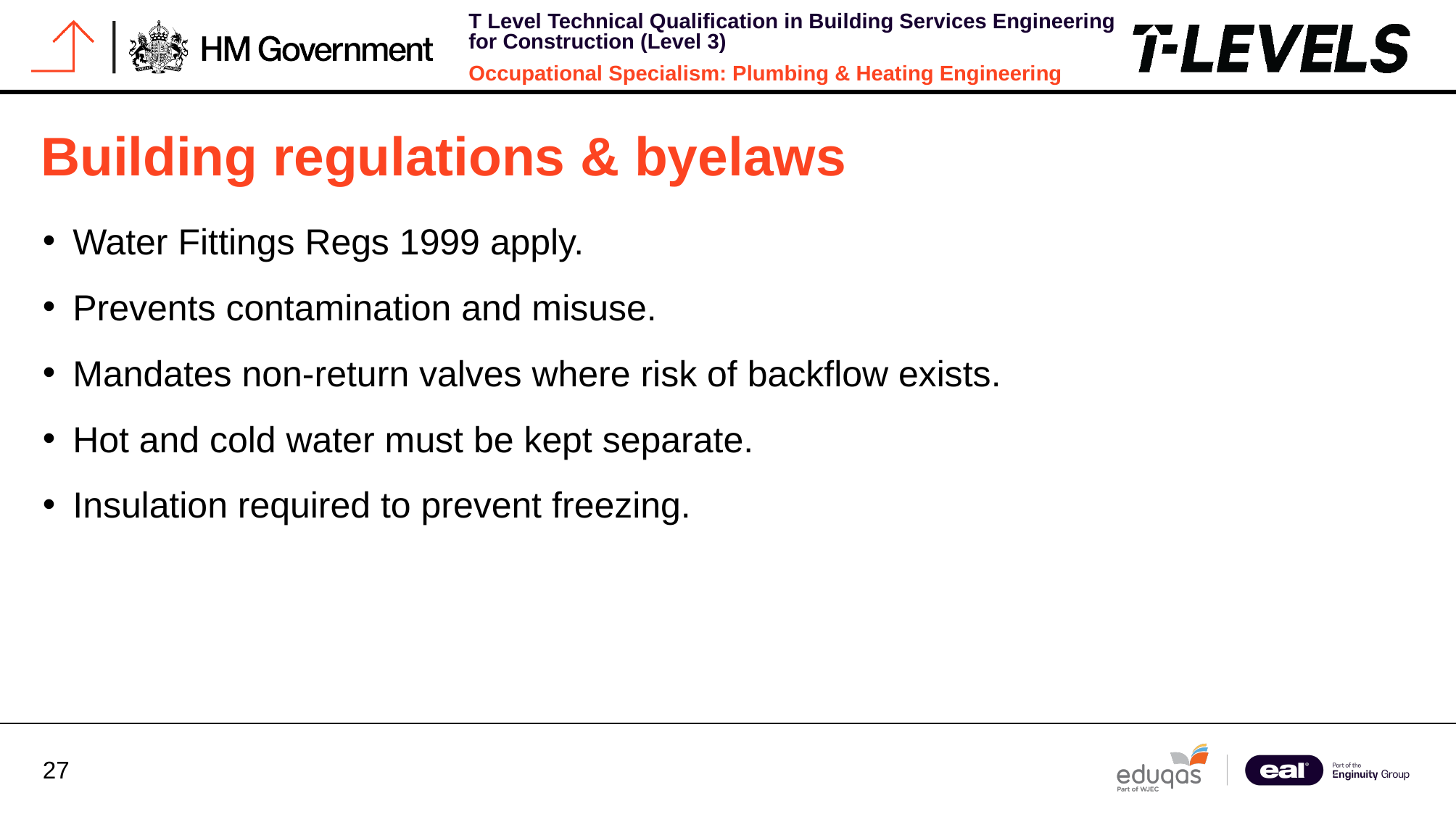

# Building regulations & byelaws
Water Fittings Regs 1999 apply.
Prevents contamination and misuse.
Mandates non-return valves where risk of backflow exists.
Hot and cold water must be kept separate.
Insulation required to prevent freezing.